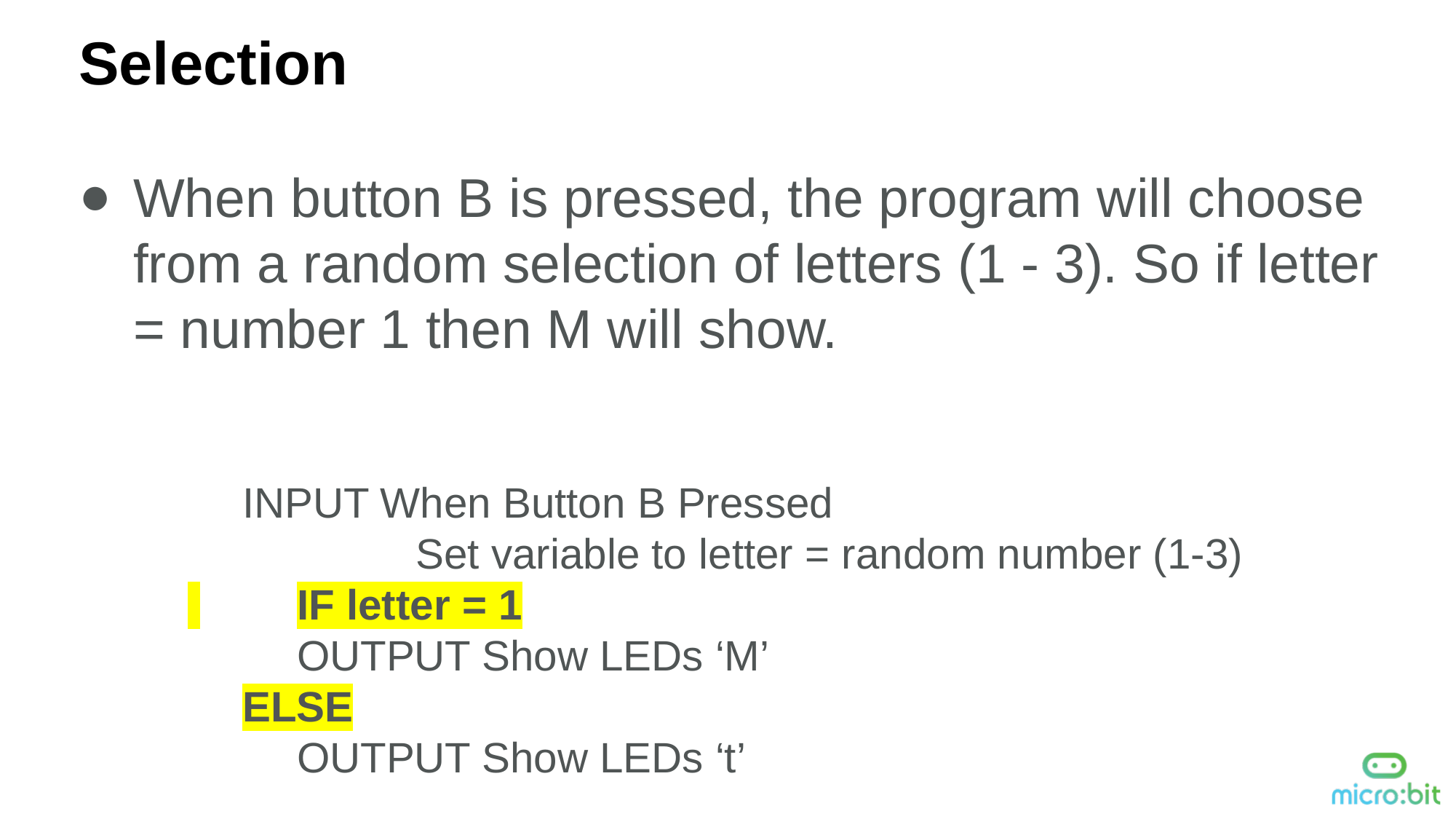

Selection

When button B is pressed, the program will choose from a random selection of letters (1 - 3). So if letter = number 1 then M will show.

INPUT When Button B Pressed
Set variable to letter = random number (1-3)
 	IF letter = 1
OUTPUT Show LEDs ‘M’
ELSE
	OUTPUT Show LEDs ‘t’